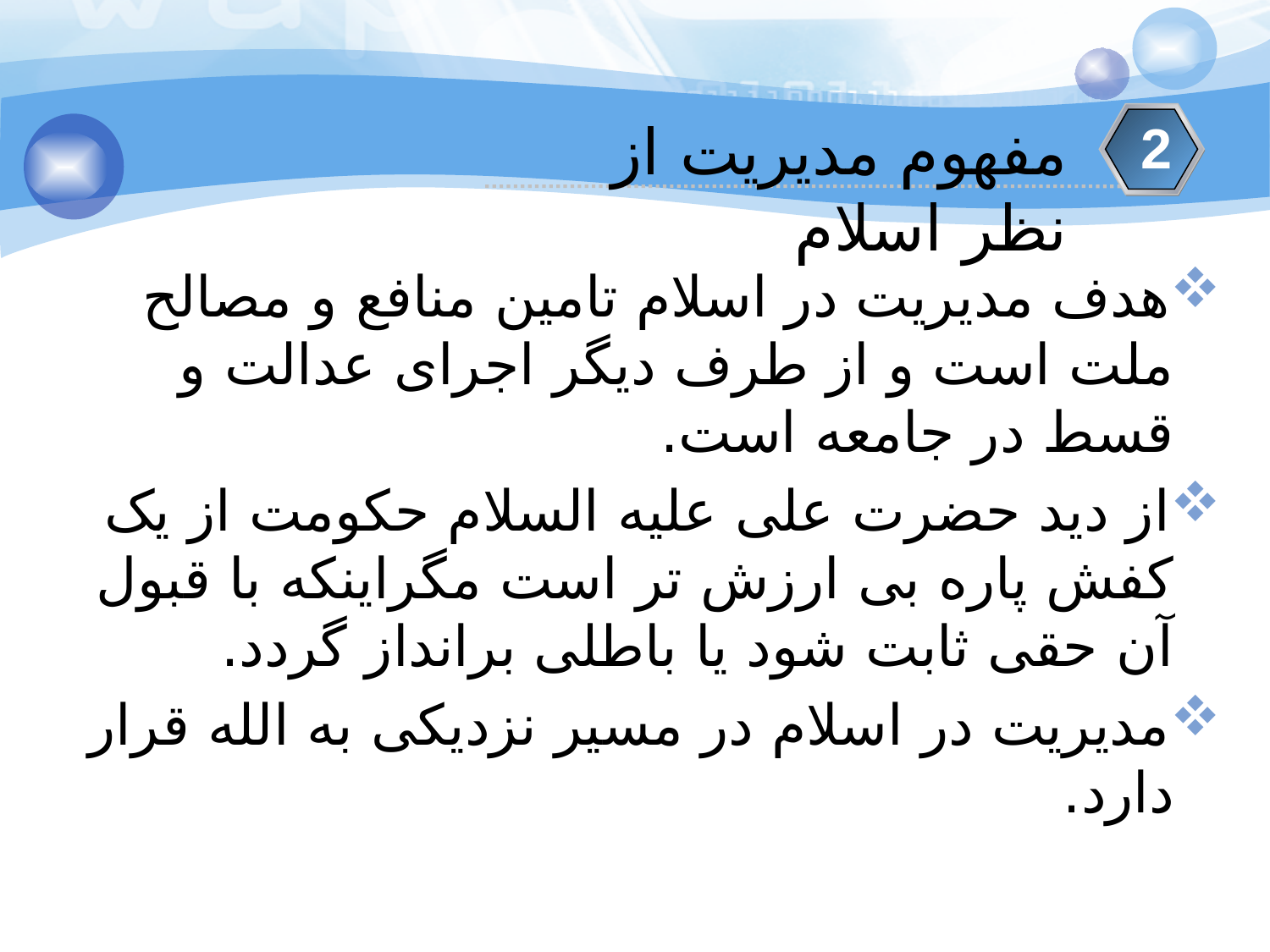

مفهوم مدیریت از نظر اسلام
2

هدف مدیریت در اسلام تامین منافع و مصالح ملت است و از طرف دیگر اجرای عدالت و قسط در جامعه است.
از دید حضرت علی علیه السلام حکومت از یک کفش پاره بی ارزش تر است مگراینکه با قبول آن حقی ثابت شود یا باطلی برانداز گردد.
مدیریت در اسلام در مسیر نزدیکی به الله قرار دارد.